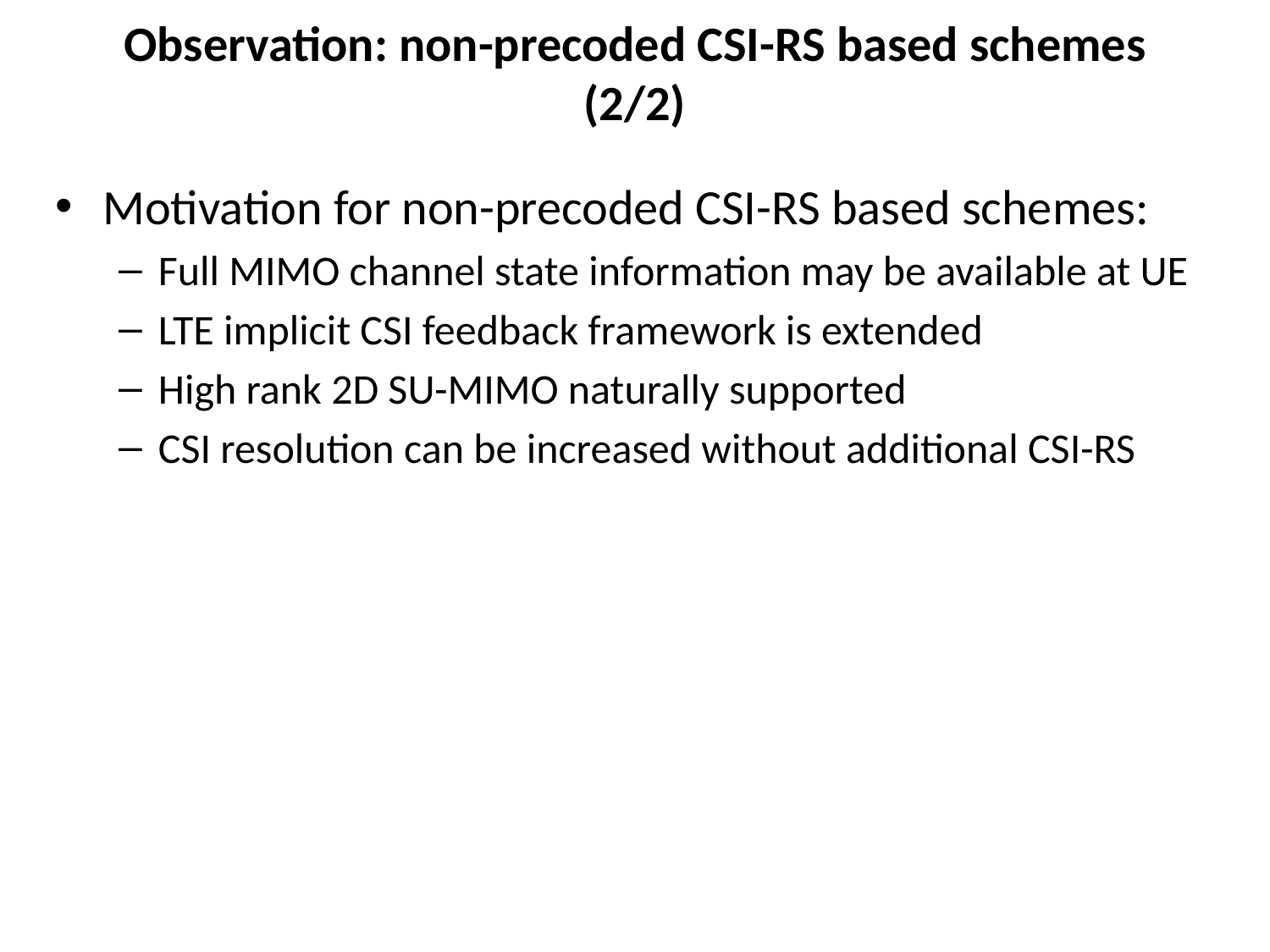

# Observation: non-precoded CSI-RS based schemes (2/2)
Motivation for non-precoded CSI-RS based schemes:
Full MIMO channel state information may be available at UE
LTE implicit CSI feedback framework is extended
High rank 2D SU-MIMO naturally supported
CSI resolution can be increased without additional CSI-RS